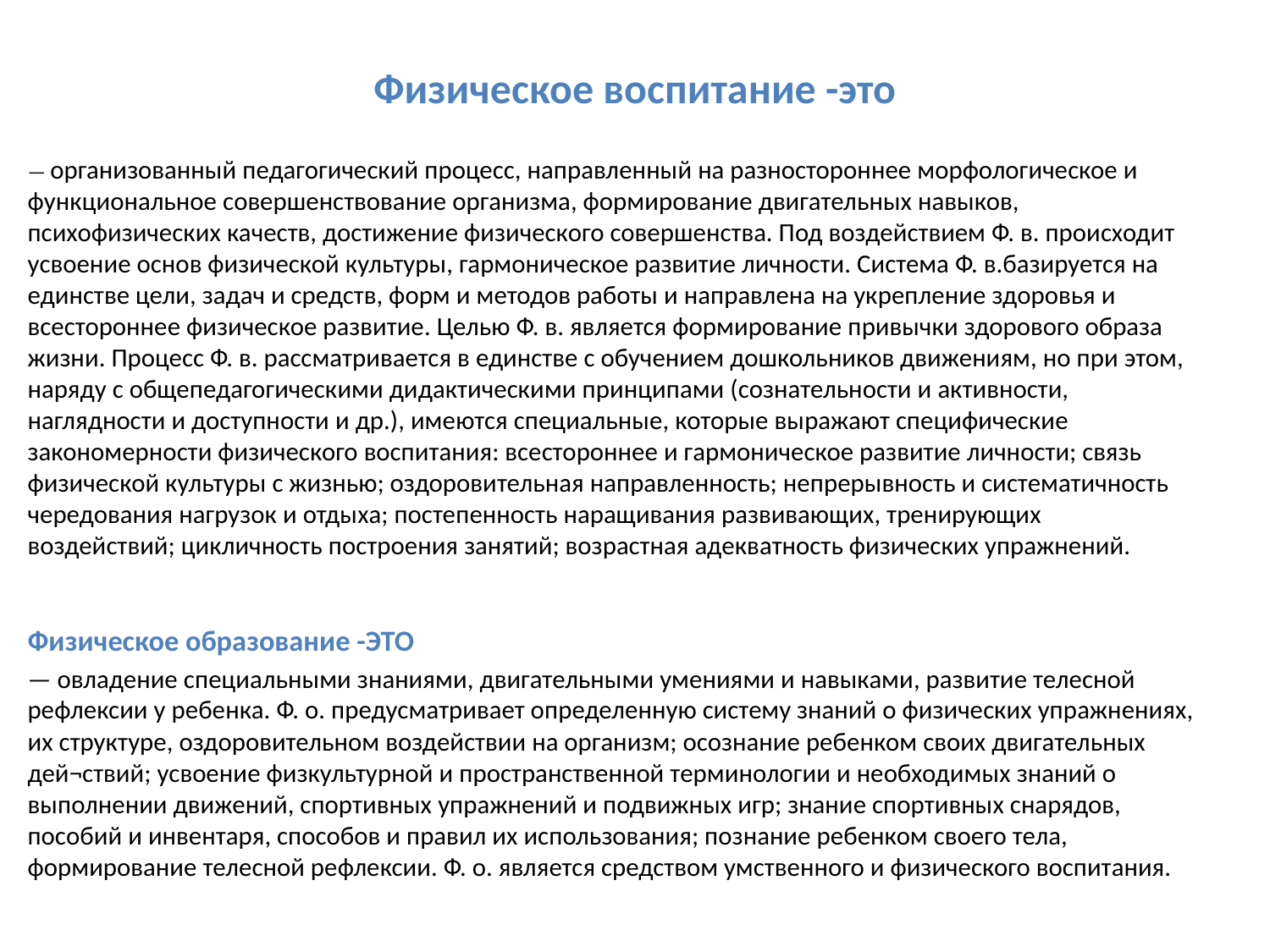

# Физическое воспитание -это
— организованный педагогический процесс, направленный на разностороннее морфологическое и функциональное совершенствование организма, формирование двигательных навыков, психофизических качеств, достижение физического совершенства. Под воздействием Ф. в. происходит усвоение основ физической культуры, гармоническое развитие личности. Система Ф. в.базируется на единстве цели, задач и средств, форм и методов работы и направлена на укрепление здоровья и всестороннее физическое развитие. Целью Ф. в. является формирование привычки здорового образа жизни. Процесс Ф. в. рассматривается в единстве с обучением дошкольников движениям, но при этом, наряду с общепедагогическими дидактическими принципами (сознательности и активности, наглядности и доступности и др.), имеются специальные, которые выражают специфические закономерности физического воспитания: всестороннее и гармоническое развитие личности; связь физической культуры с жизнью; оздоровительная направленность; непрерывность и систематичность чередования нагрузок и отдыха; постепенность наращивания развивающих, тренирующих воздействий; цикличность построения занятий; возрастная адекватность физических упражнений.

Физическое образование -ЭТО
— овладение специальными знаниями, двигательными умениями и навыками, развитие телесной рефлексии у ребенка. Ф. о. предусматривает определенную систему знаний о физических упражнениях, их структуре, оздоровительном воздействии на организм; осознание ребенком своих двигательных дей¬ствий; усвоение физкультурной и пространственной терминологии и необходимых знаний о выполнении движений, спортивных упражнений и подвижных игр; знание спортивных снарядов, пособий и инвентаря, способов и правил их использования; познание ребенком своего тела, формирование телесной рефлексии. Ф. о. является средством умственного и физического воспитания.